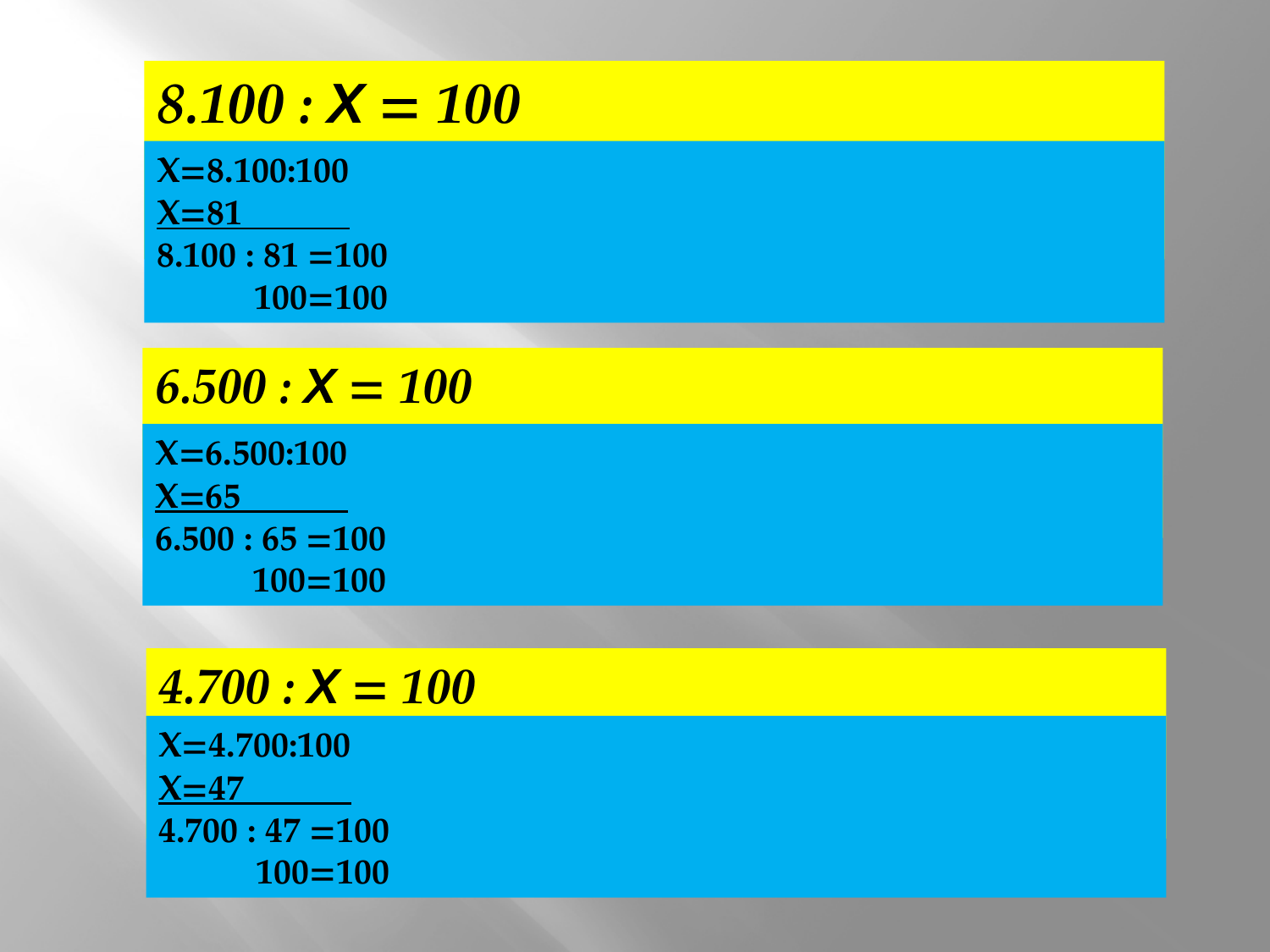

8.100 : Х = 100

X=8.100:100
X=81
8.100 : 81 =100
           100=100
6.500 : Х = 100

X=6.500:100
X=65
6.500 : 65 =100
           100=100
4.700 : Х = 100

X=4.700:100
X=47
4.700 : 47 =100
           100=100